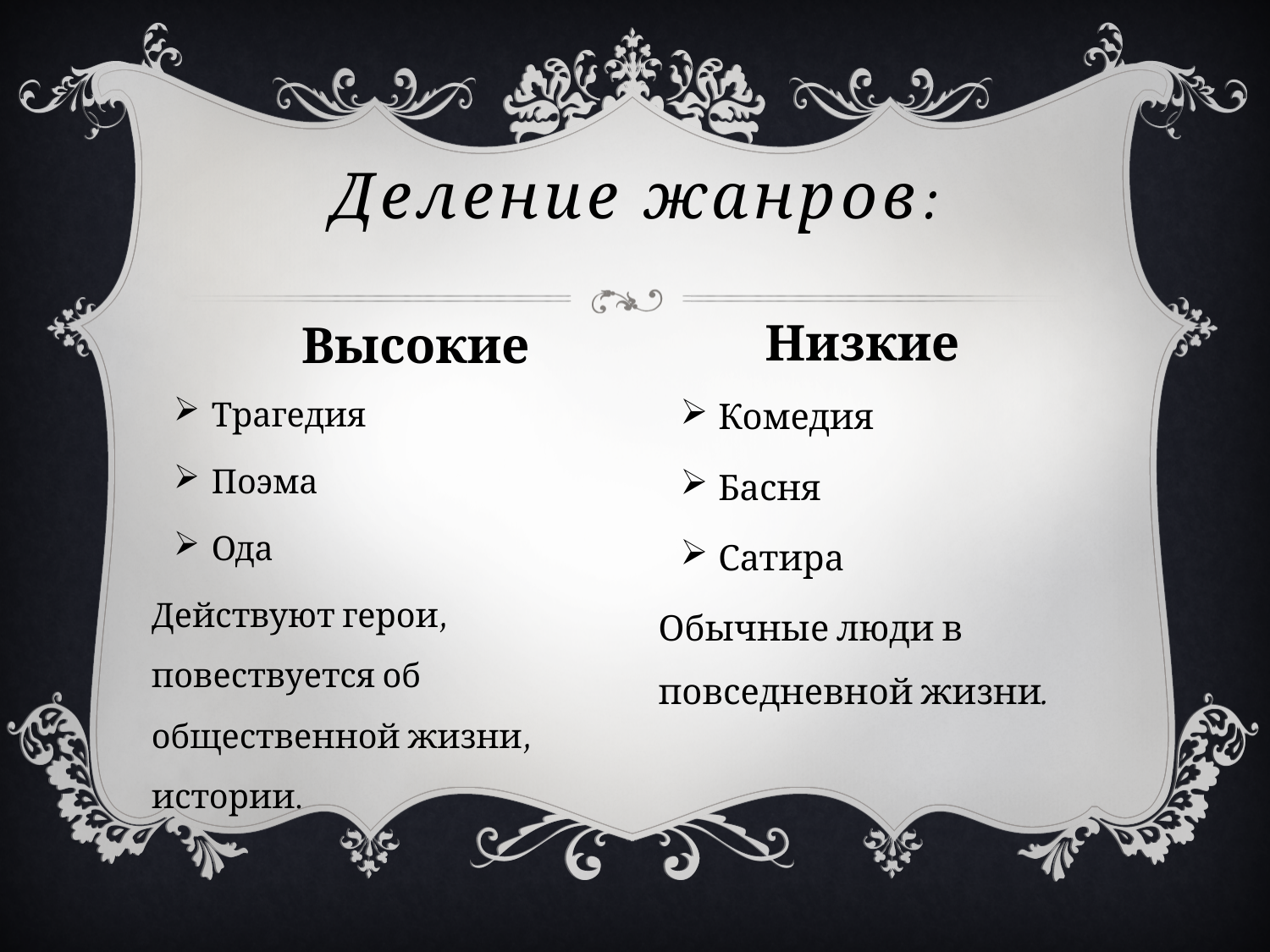

# Деление жанров:
Высокие
Низкие
Трагедия
Поэма
Ода
Действуют герои, повествуется об общественной жизни, истории.

Комедия
Басня
Сатира
Обычные люди в повседневной жизни.